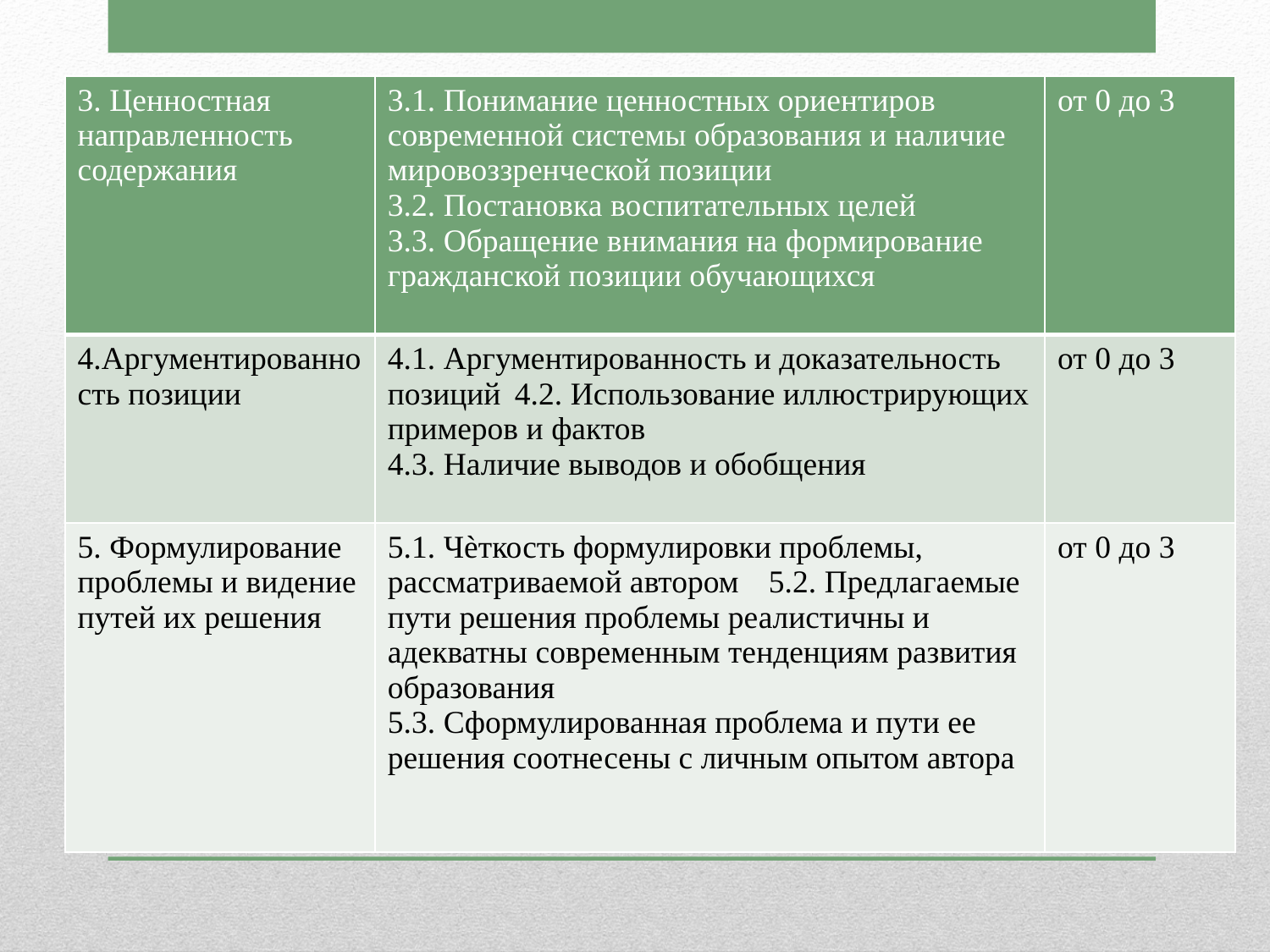

| 3. Ценностная направленность содержания | 3.1. Понимание ценностных ориентиров современной системы образования и наличие мировоззренческой позиции 3.2. Постановка воспитательных целей 3.3. Обращение внимания на формирование гражданской позиции обучающихся | от 0 до 3 |
| --- | --- | --- |
| 4.Аргументированность позиции | 4.1. Аргументированность и доказательность позиций 4.2. Использование иллюстрирующих примеров и фактов 4.3. Наличие выводов и обобщения | от 0 до 3 |
| 5. Формулирование проблемы и видение путей их решения | 5.1. Чѐткость формулировки проблемы, рассматриваемой автором 5.2. Предлагаемые пути решения проблемы реалистичны и адекватны современным тенденциям развития образования 5.3. Сформулированная проблема и пути ее решения соотнесены с личным опытом автора | от 0 до 3 |